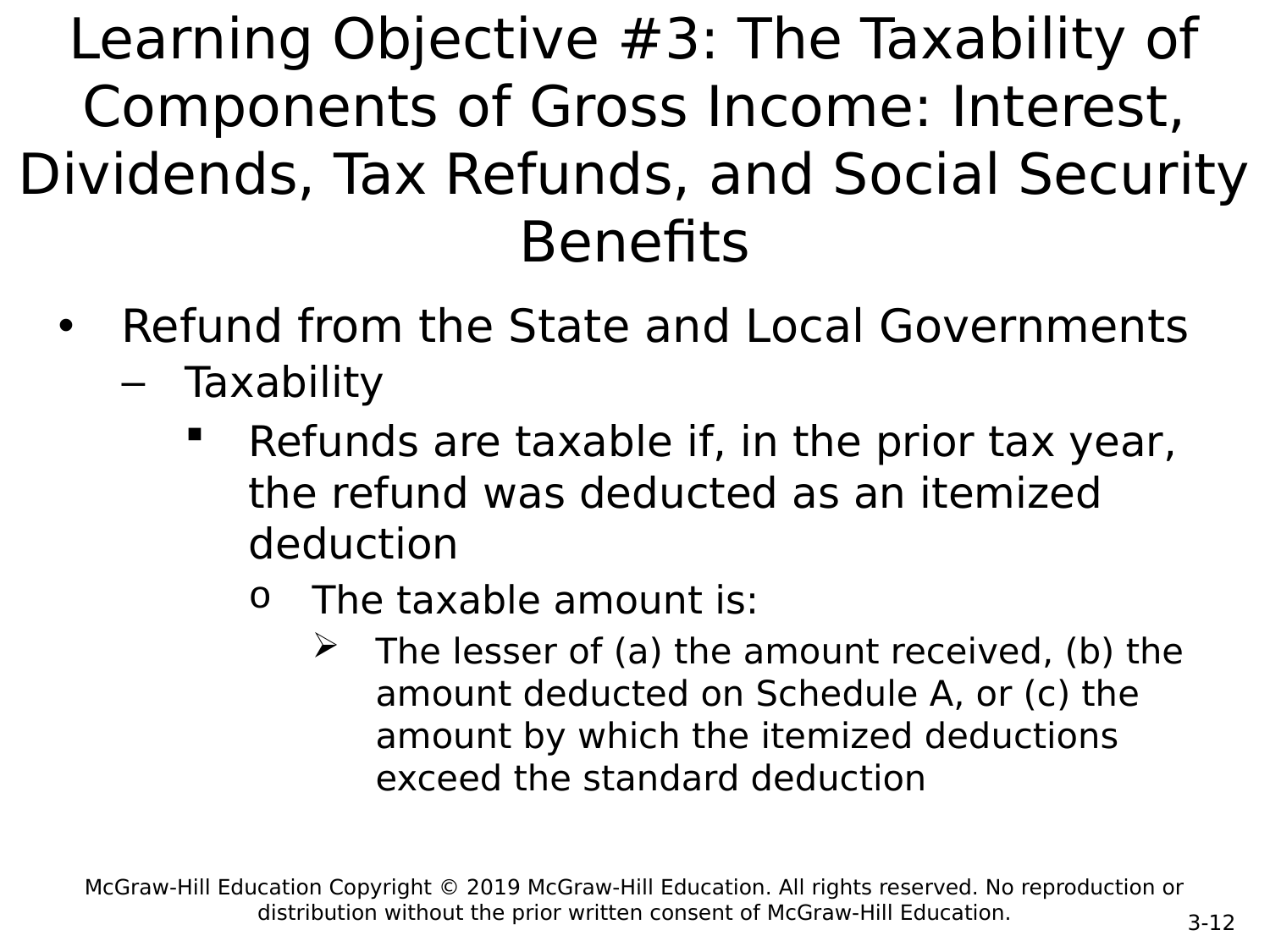

# Learning Objective #3: The Taxability of Components of Gross Income: Interest, Dividends, Tax Refunds, and Social Security Benefits
Refund from the State and Local Governments
Taxability
Refunds are taxable if, in the prior tax year, the refund was deducted as an itemized deduction
The taxable amount is:
The lesser of (a) the amount received, (b) the amount deducted on Schedule A, or (c) the amount by which the itemized deductions exceed the standard deduction
McGraw-Hill Education Copyright © 2019 McGraw-Hill Education. All rights reserved. No reproduction or distribution without the prior written consent of McGraw-Hill Education.
3-12